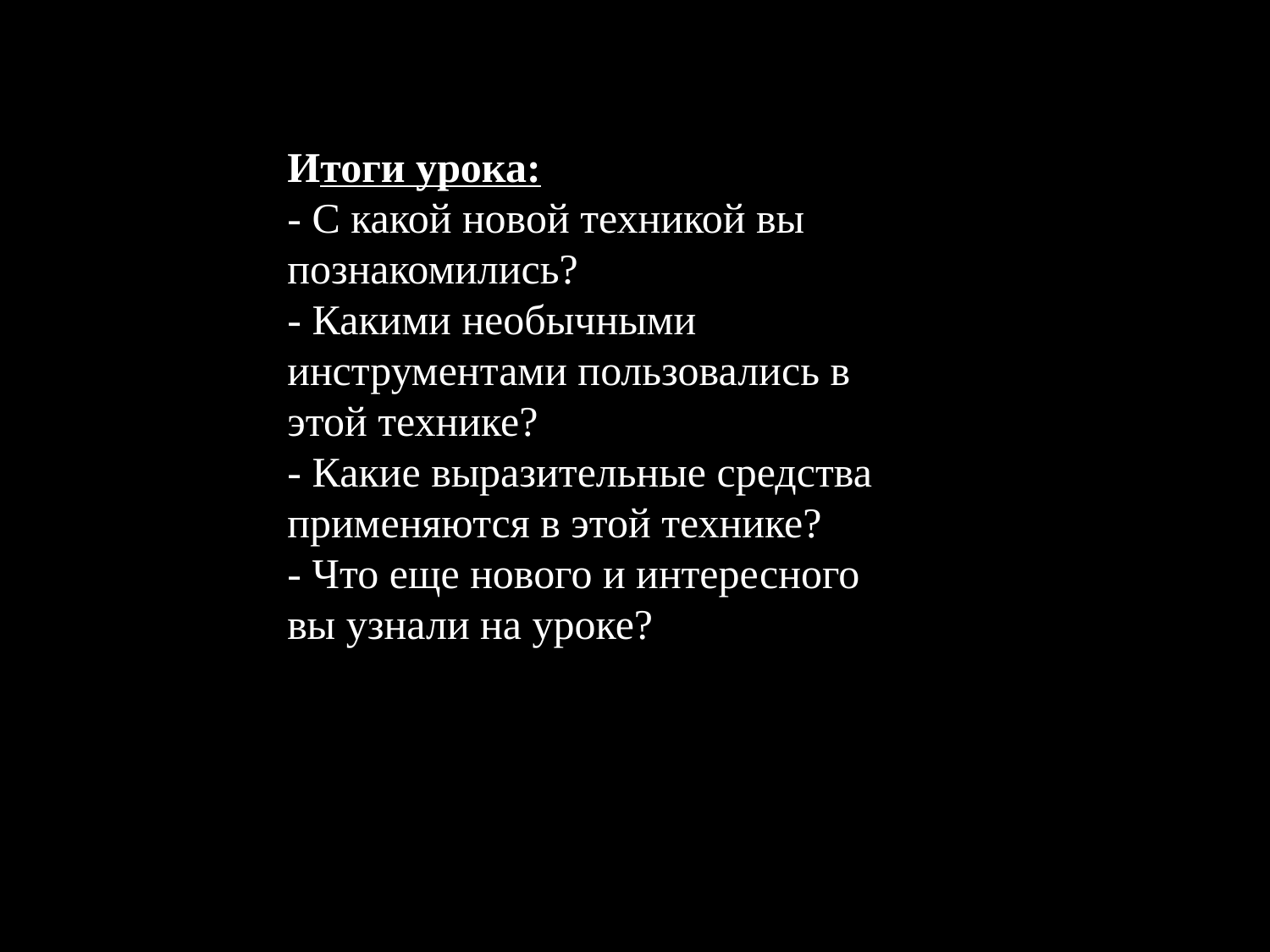

. Итоги урока:
- С какой новой техникой вы познак Итоги урока:
- С какой новой техникой вы познакомились? 
- Какими необычными инструментами пользовались в этой технике? 
- Какие выразительные средства применяются в этой технике? 
- Что еще нового и интересного вы узнали на уроке??ис? 
- Какими необычными инструментами пользовались в этой технике? 
- Какие выразительные средства применяются в этой технике? 
- Что еще нового и интересного вы узнали на уроке